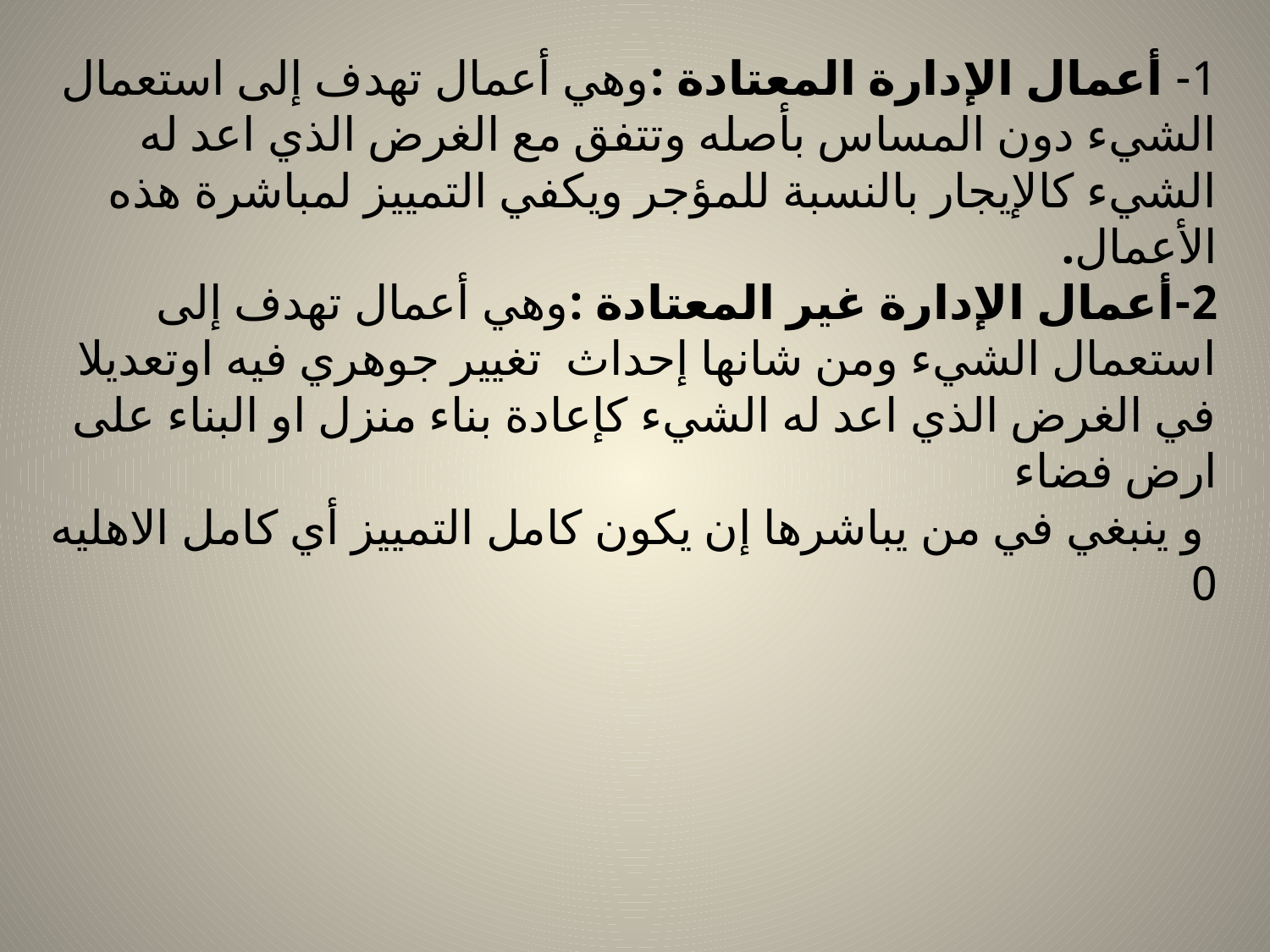

# 1- أعمال الإدارة المعتادة :وهي أعمال تهدف إلى استعمال الشيء دون المساس بأصله وتتفق مع الغرض الذي اعد له الشيء كالإيجار بالنسبة للمؤجر ويكفي التمييز لمباشرة هذه الأعمال. 2-أعمال الإدارة غير المعتادة :وهي أعمال تهدف إلى استعمال الشيء ومن شانها إحداث  تغيير جوهري فيه اوتعديلا في الغرض الذي اعد له الشيء كإعادة بناء منزل او البناء على ارض فضاء و ينبغي في من يباشرها إن يكون كامل التمييز أي كامل الاهليه 0